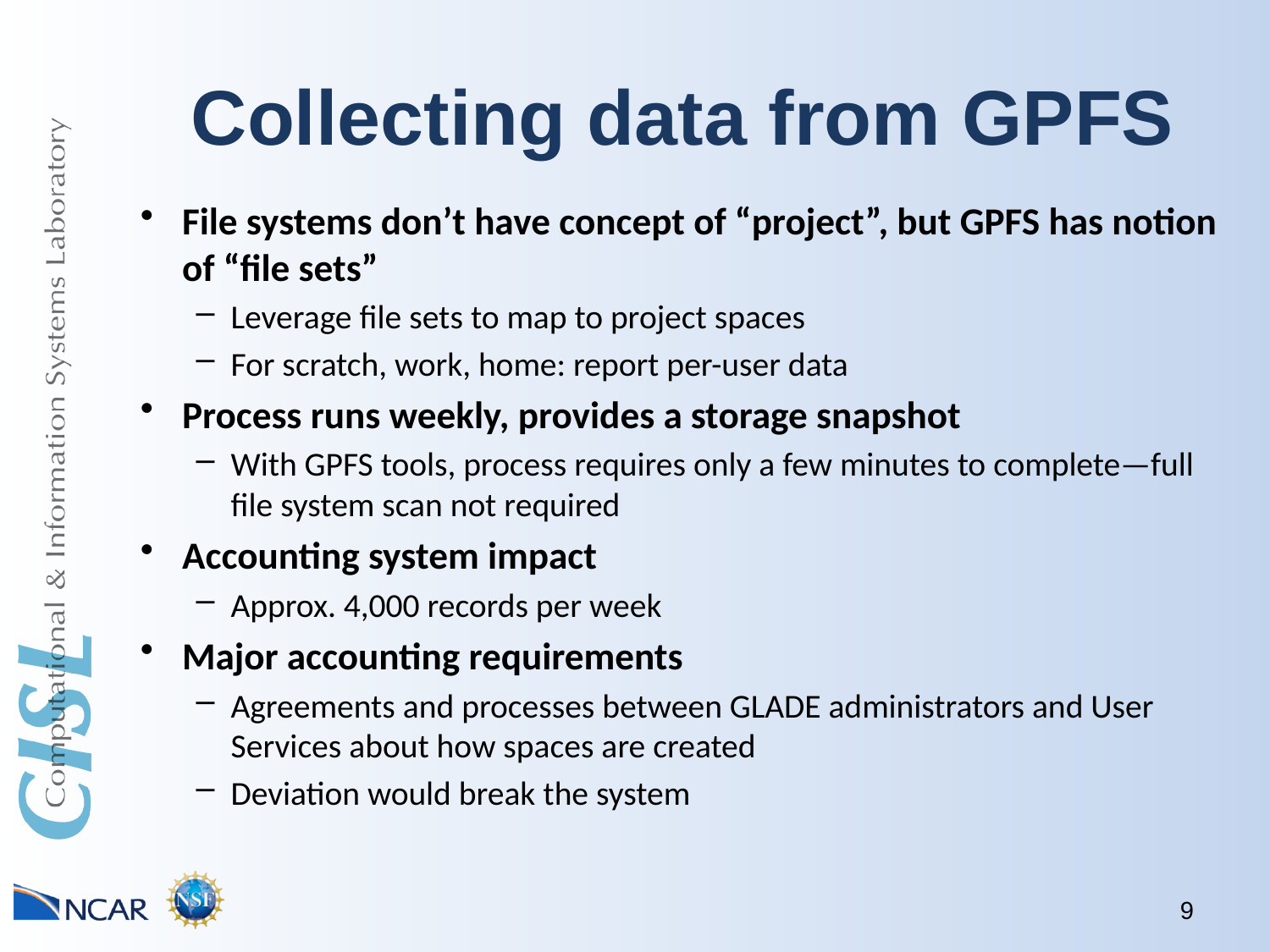

# Collecting data from GPFS
File systems don’t have concept of “project”, but GPFS has notion of “file sets”
Leverage file sets to map to project spaces
For scratch, work, home: report per-user data
Process runs weekly, provides a storage snapshot
With GPFS tools, process requires only a few minutes to complete—full file system scan not required
Accounting system impact
Approx. 4,000 records per week
Major accounting requirements
Agreements and processes between GLADE administrators and User Services about how spaces are created
Deviation would break the system
9